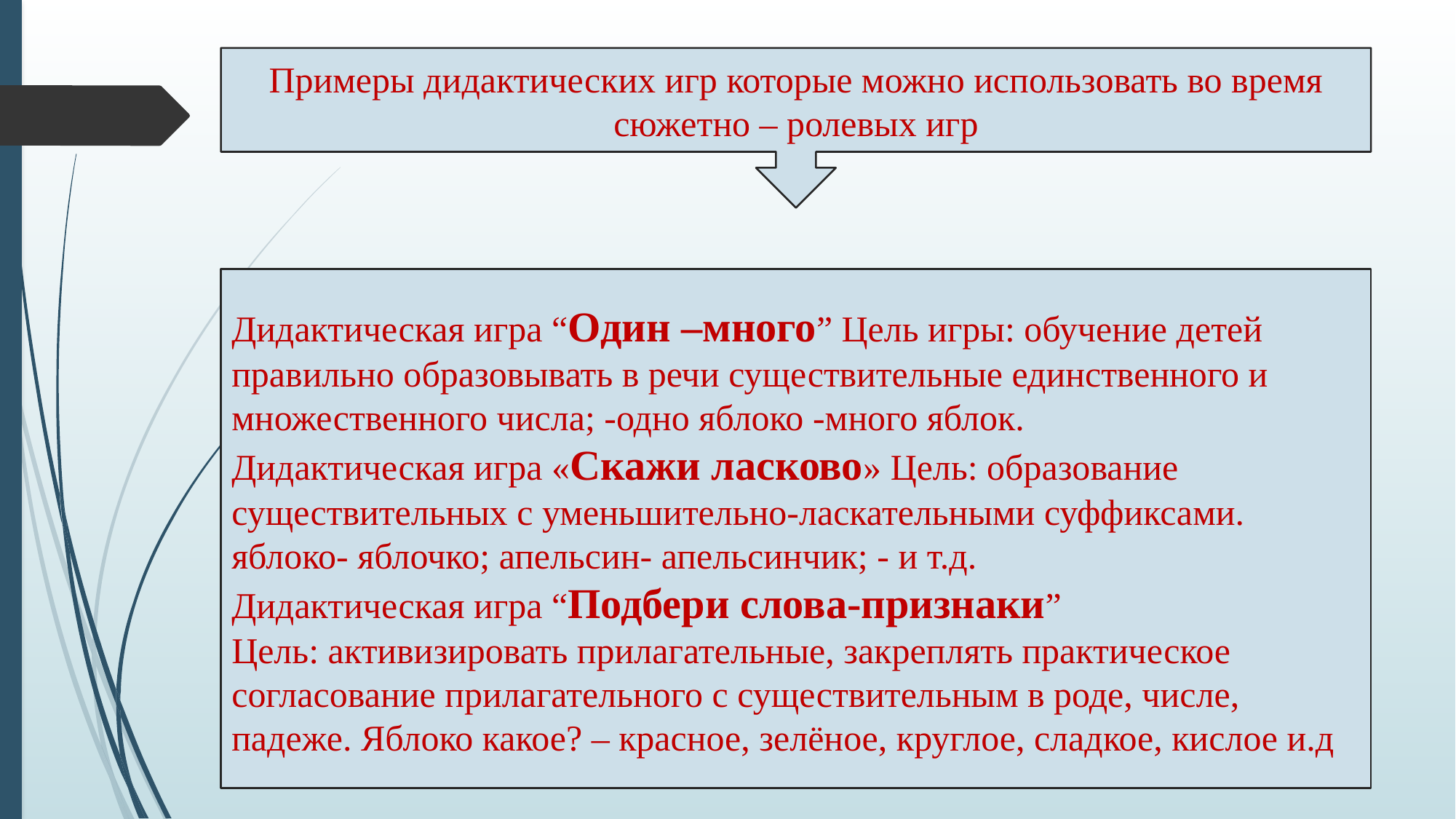

Примеры дидактических игр которые можно использовать во время сюжетно – ролевых игр
Дидактическая игра “Один –много” Цель игры: обучение детей правильно образовывать в речи существительные единственного и множественного числа; -одно яблоко -много яблок.
Дидактическая игра «Скажи ласково» Цель: образование существительных с уменьшительно-ласкательными суффиксами. яблоко- яблочко; апельсин- апельсинчик; - и т.д.
Дидактическая игра “Подбери слова-признаки” Цель: активизировать прилагательные, закреплять практическое согласование прилагательного с существительным в роде, числе, падеже. Яблоко какое? – красное, зелёное, круглое, сладкое, кислое и.д